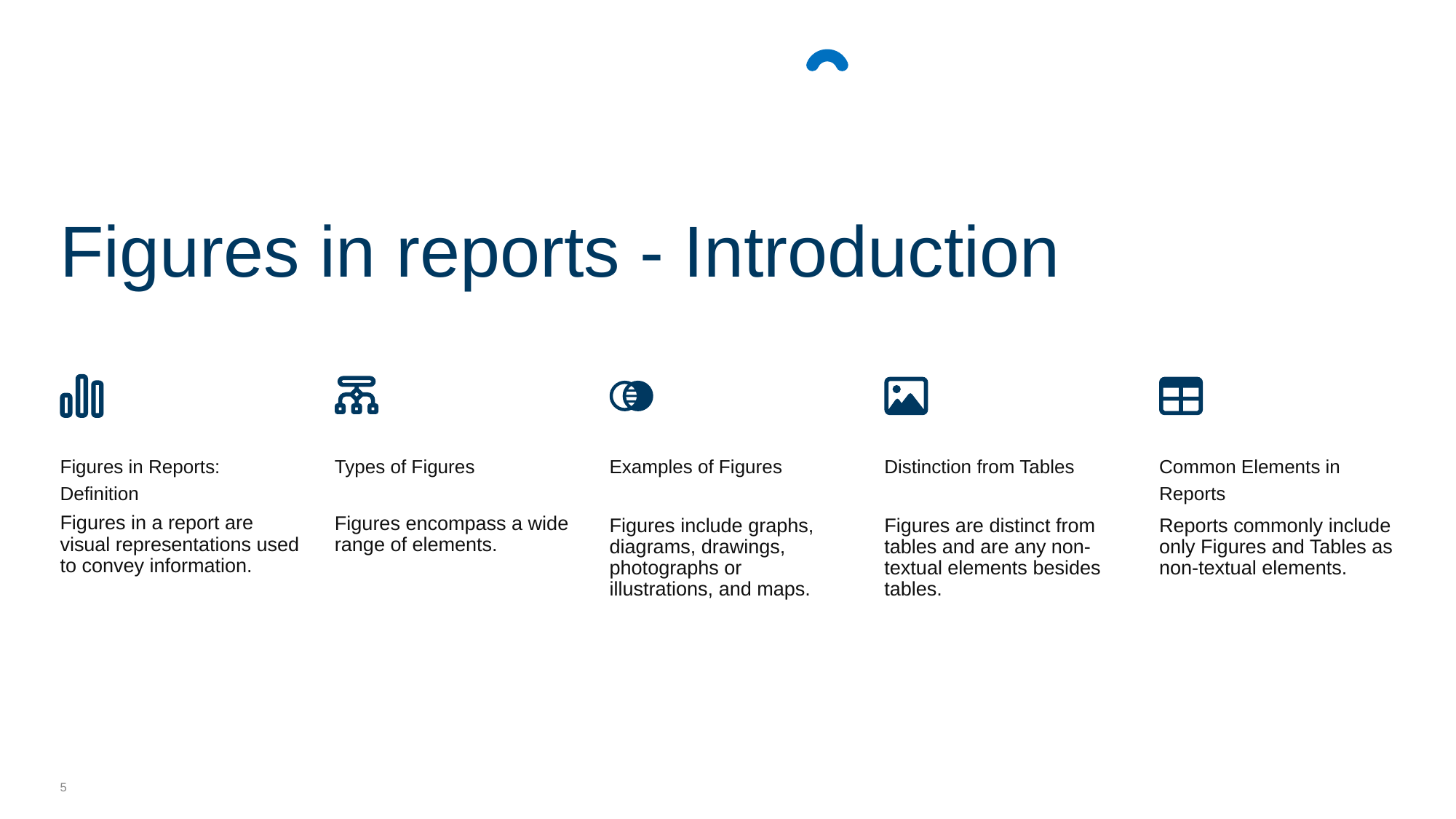

Figures in reports - Introduction

Types of Figures
Examples of Figures
Distinction from Tables
Common Elements in Reports
Figures in Reports: Definition
Figures in a report are visual representations used to convey information.
Figures encompass a wide range of elements.
Figures include graphs, diagrams, drawings, photographs or illustrations, and maps.
Figures are distinct from tables and are any non-textual elements besides tables.
Reports commonly include only Figures and Tables as non-textual elements.
5